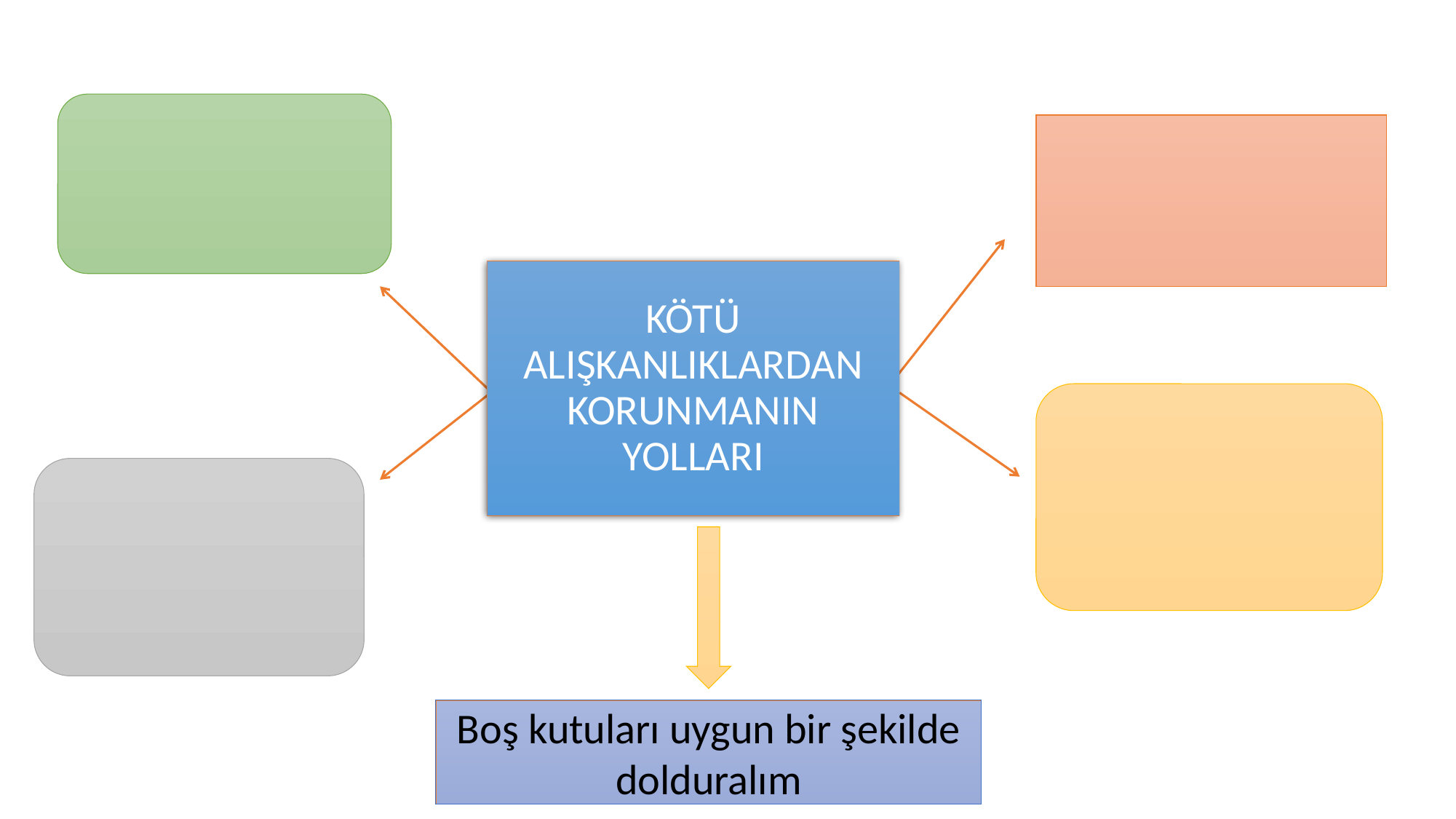

# KÖTÜ ALIŞKANLIKLARDAN KORUNMANIN YOLLARI

Boş kutuları uygun bir şekilde dolduralım